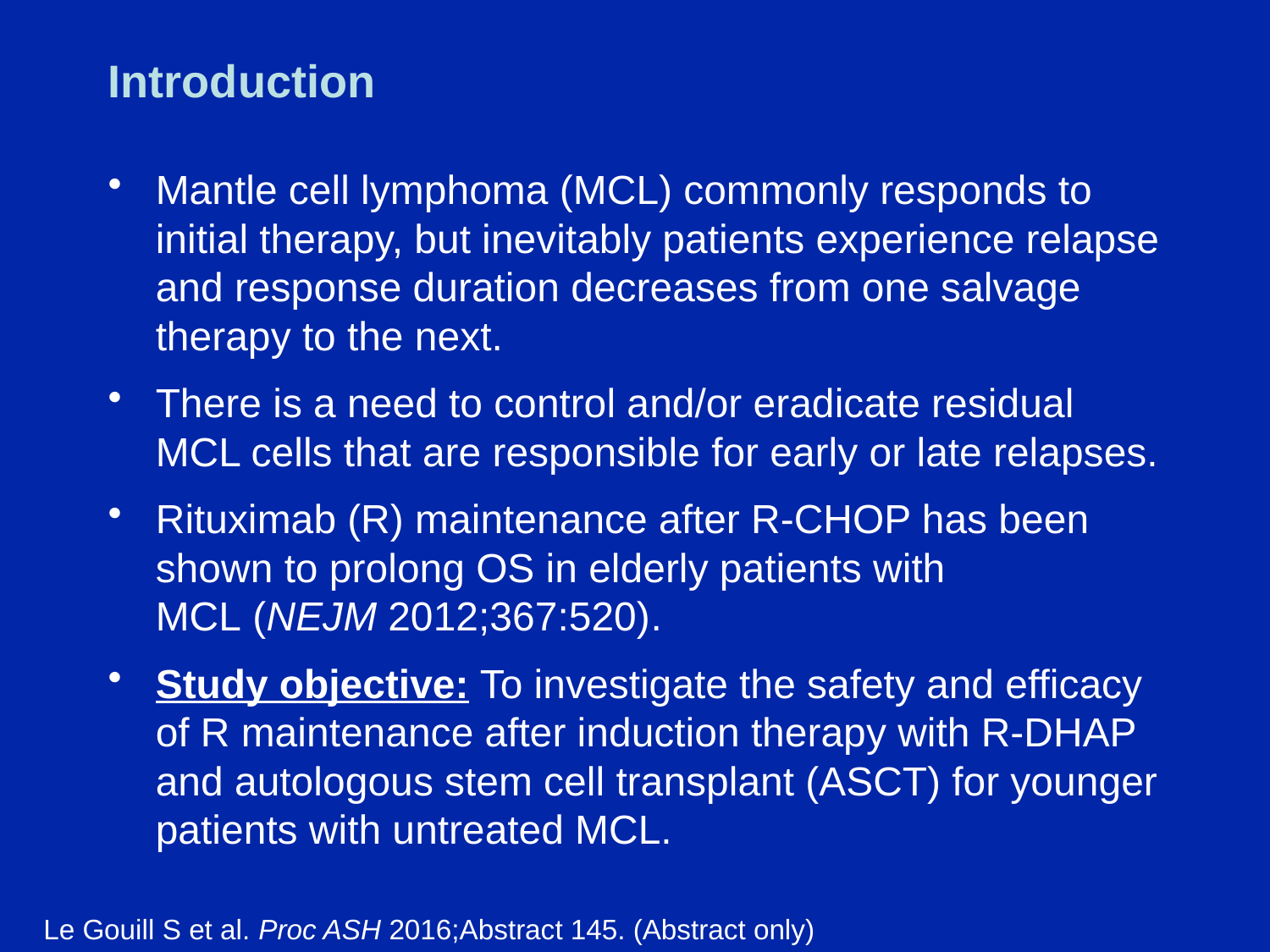

# Introduction
Mantle cell lymphoma (MCL) commonly responds to initial therapy, but inevitably patients experience relapse and response duration decreases from one salvage therapy to the next.
There is a need to control and/or eradicate residual MCL cells that are responsible for early or late relapses.
Rituximab (R) maintenance after R-CHOP has been shown to prolong OS in elderly patients with MCL (NEJM 2012;367:520).
Study objective: To investigate the safety and efficacy of R maintenance after induction therapy with R-DHAP and autologous stem cell transplant (ASCT) for younger patients with untreated MCL.
Le Gouill S et al. Proc ASH 2016;Abstract 145. (Abstract only)